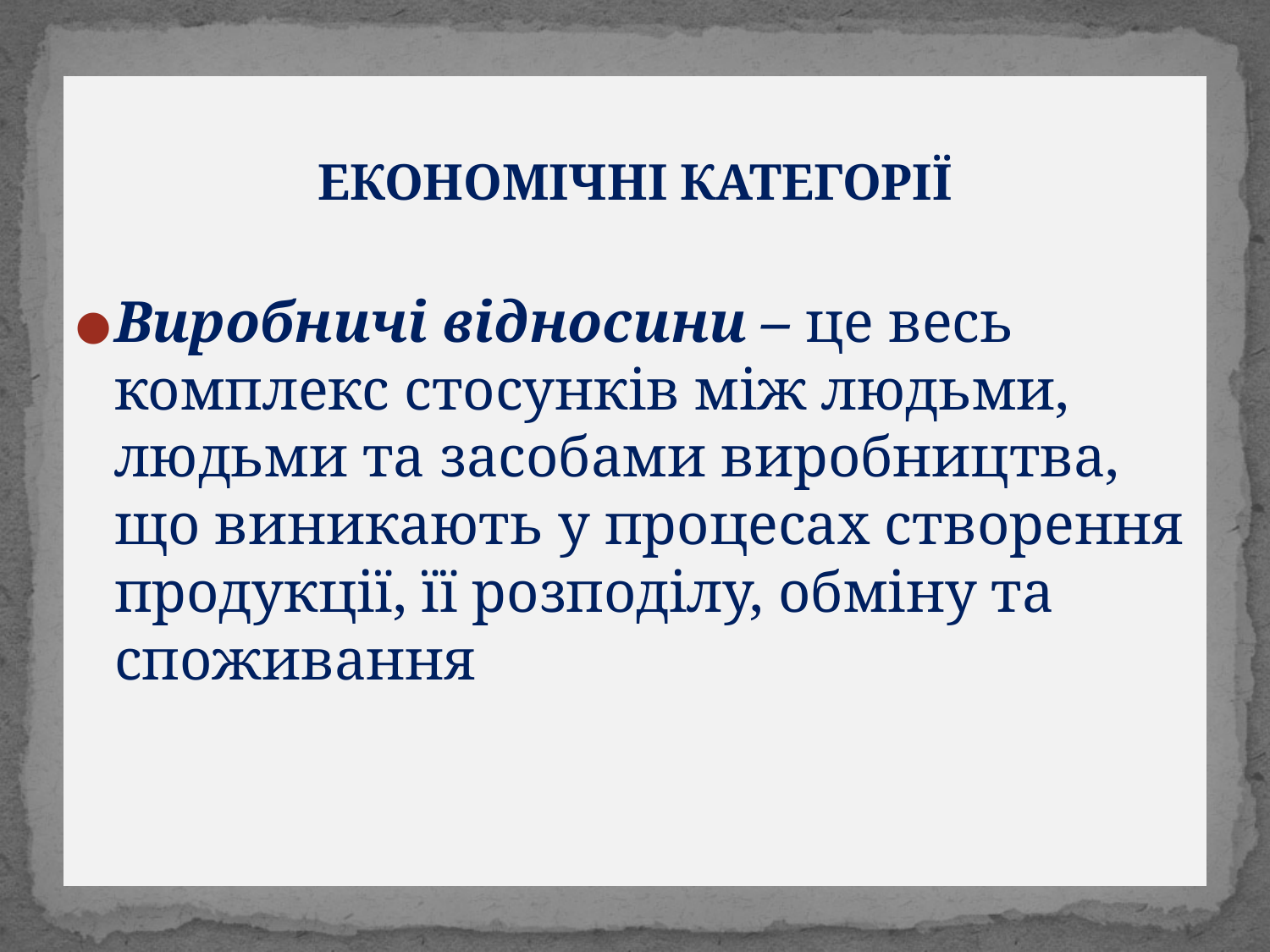

# ЕКОНОМІЧНІ КАТЕГОРІЇ

Виробничі відносини – це весь комплекс стосунків між людьми, людьми та засобами виробництва, що виникають у процесах створення продукції, її розподілу, обміну та споживання